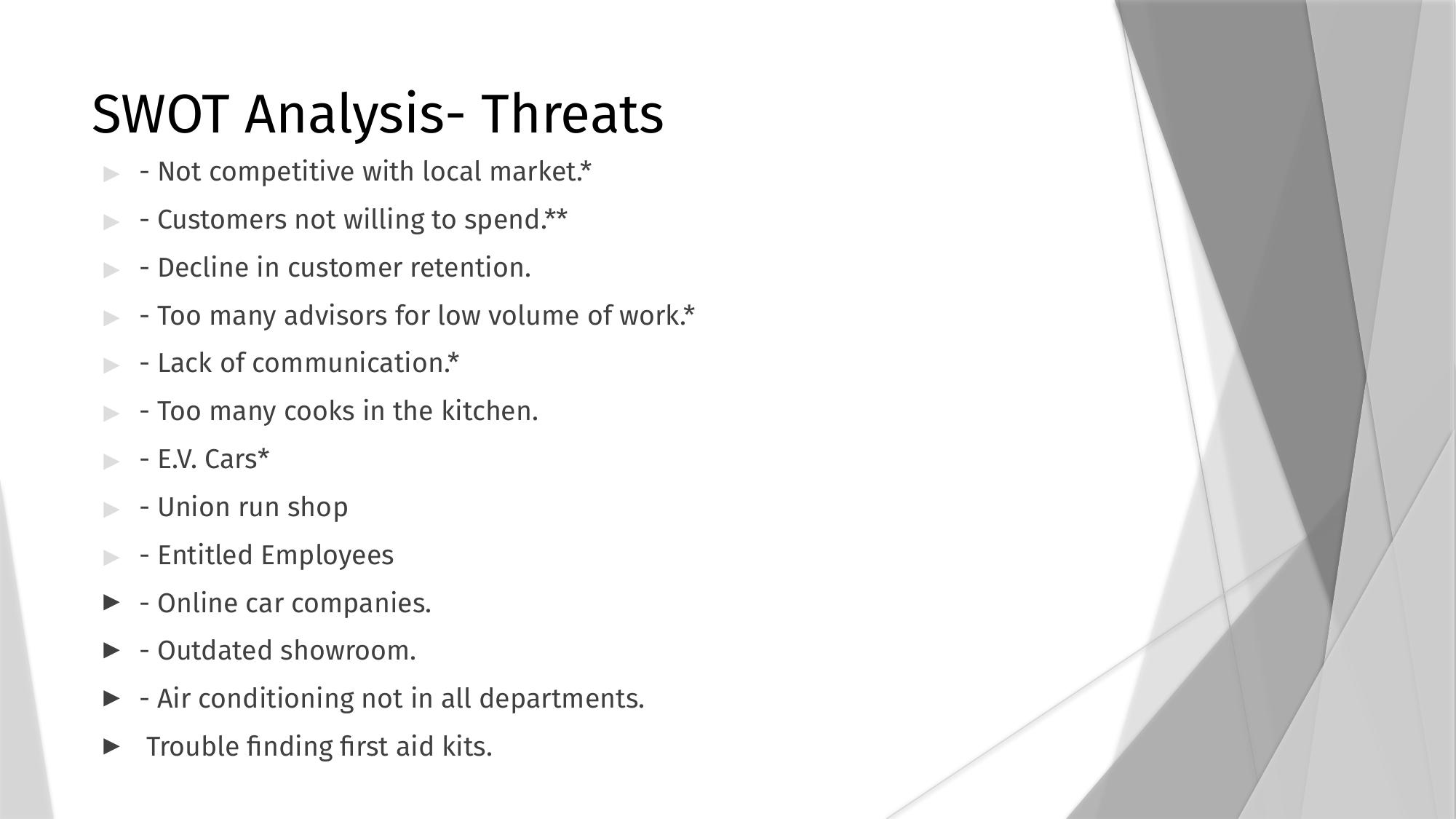

SWOT Analysis- Threats
- Not competitive with local market.*
- Customers not willing to spend.**
- Decline in customer retention.
- Too many advisors for low volume of work.*
- Lack of communication.*
- Too many cooks in the kitchen.
- E.V. Cars*
- Union run shop
- Entitled Employees
- Online car companies.
- Outdated showroom.
- Air conditioning not in all departments.
 Trouble finding first aid kits.